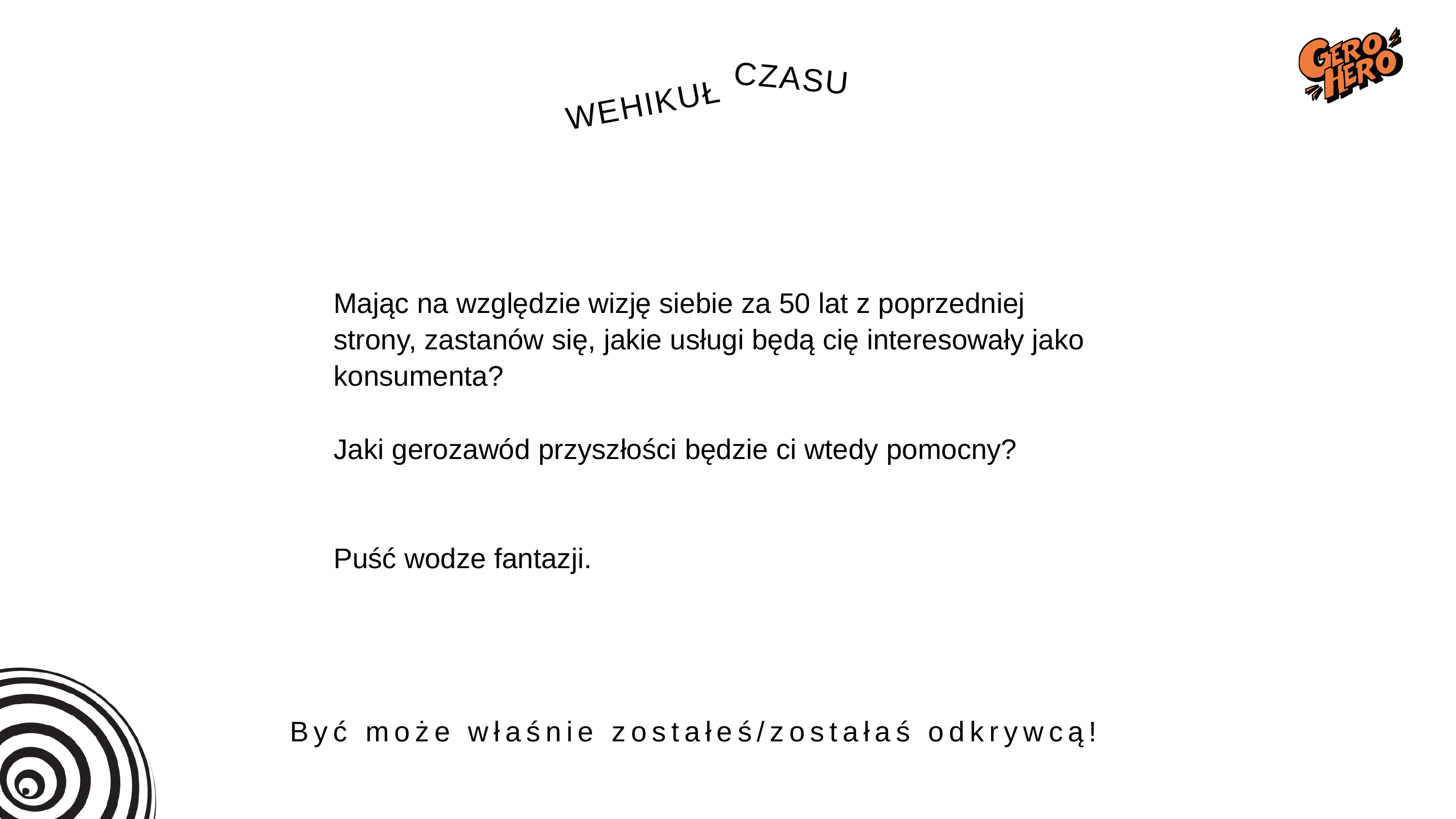

Wehikuł czasu

CZASU
WEHIKUŁ
Mając na względzie wizję siebie za 50 lat z poprzedniej strony, zastanów się, jakie usługi będą cię interesowały jako konsumenta?

Jaki gerozawód przyszłości będzie ci wtedy pomocny?

Puść wodze fantazji.

 Być może właśnie zostałeś/zostałaś odkrywcą!